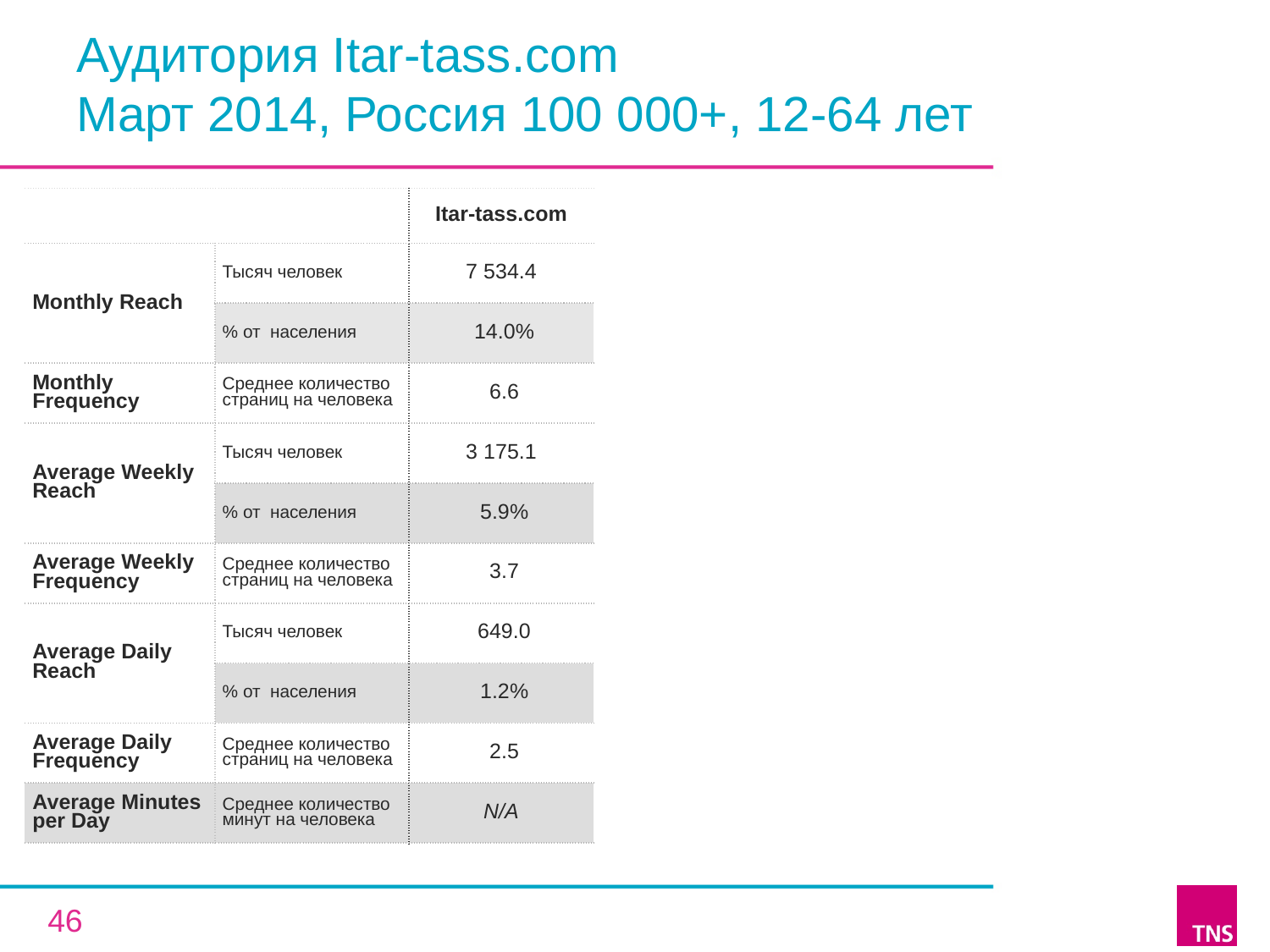

# Аудитория Itar-tass.com Март 2014, Россия 100 000+, 12-64 лет
|  |  | Itar-tass.com |
| --- | --- | --- |
| Monthly Reach | Тысяч человек | 7 534.4 |
|  | % от населения | 14.0% |
| Monthly Frequency | Среднее количество страниц на человека | 6.6 |
| Average Weekly Reach | Тысяч человек | 3 175.1 |
|  | % от населения | 5.9% |
| Average Weekly Frequency | Среднее количество страниц на человека | 3.7 |
| Average Daily Reach | Тысяч человек | 649.0 |
|  | % от населения | 1.2% |
| Average Daily Frequency | Среднее количество страниц на человека | 2.5 |
| Average Minutes per Day | Среднее количество минут на человека | N/A |

46